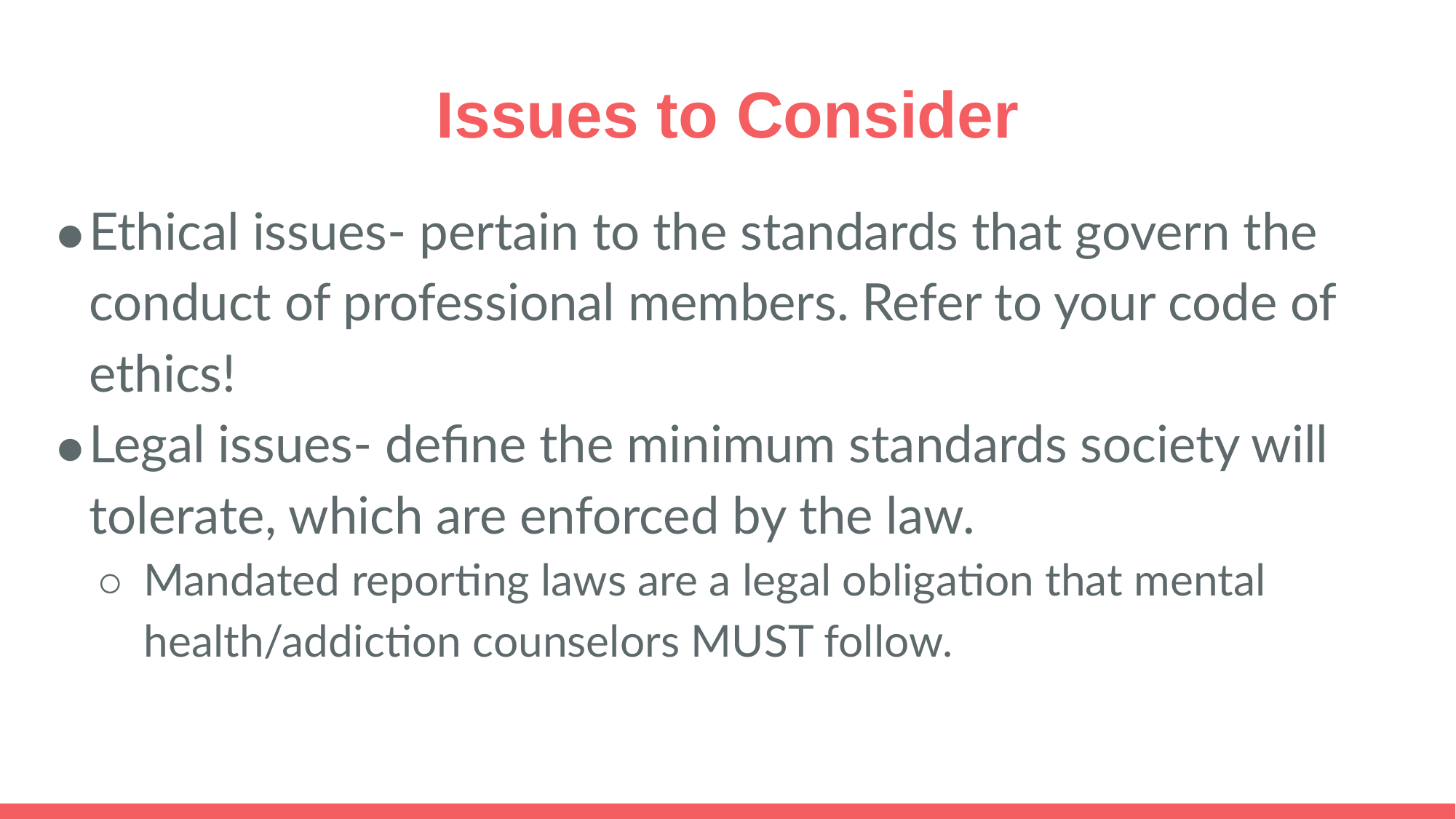

# Issues to Consider
Ethical issues- pertain to the standards that govern the conduct of professional members. Refer to your code of ethics!
Legal issues- define the minimum standards society will tolerate, which are enforced by the law.
Mandated reporting laws are a legal obligation that mental health/addiction counselors MUST follow.